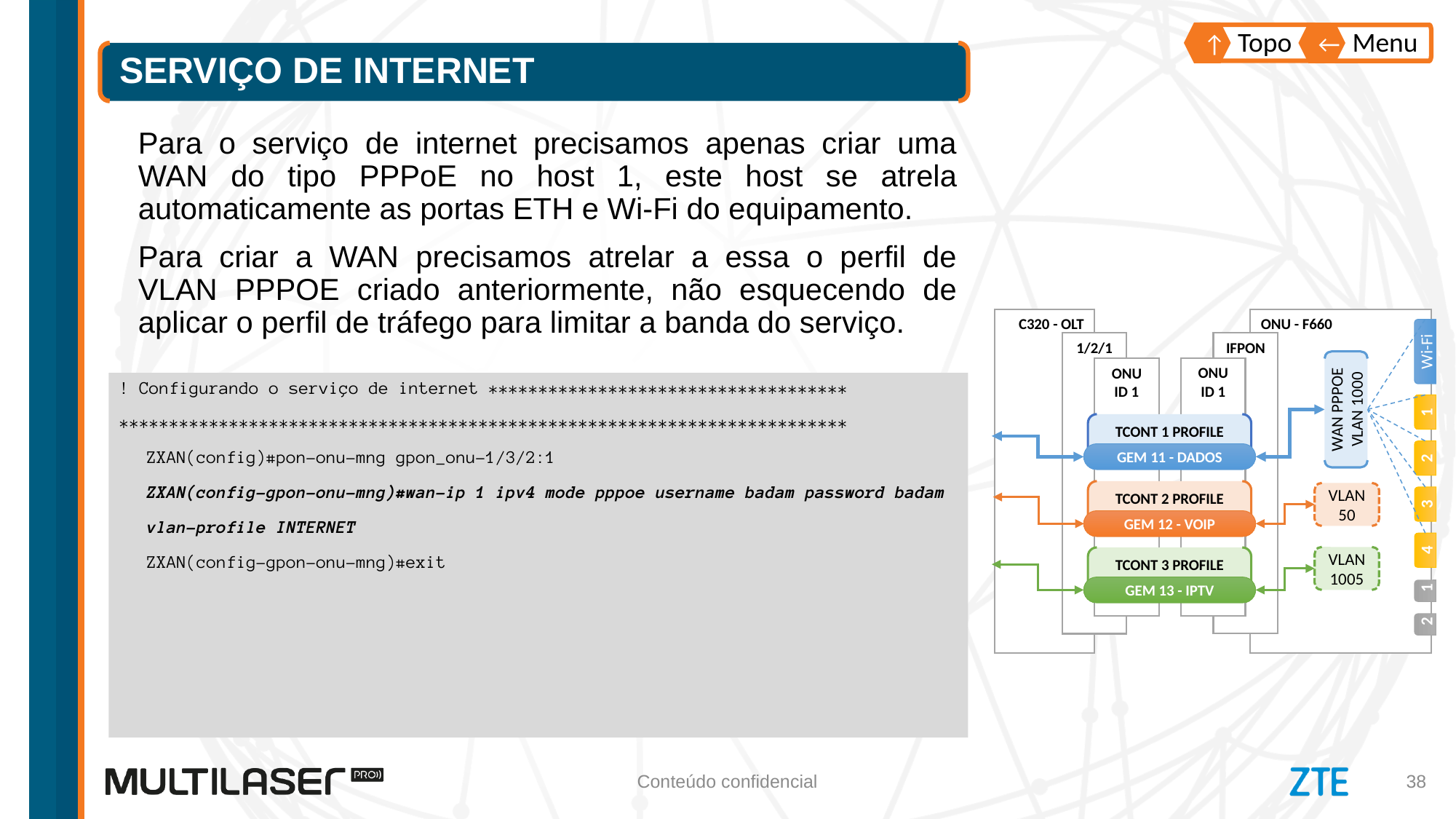

Topo
↑
Menu
←
# Serviço de internet
Para o serviço de internet precisamos apenas criar uma WAN do tipo PPPoE no host 1, este host se atrela automaticamente as portas ETH e Wi-Fi do equipamento.
Para criar a WAN precisamos atrelar a essa o perfil de VLAN PPPOE criado anteriormente, não esquecendo de aplicar o perfil de tráfego para limitar a banda do serviço.
ONU - F660
IFPON
ONU
ID 1
C320 - OLT
1/2/1
ONU
ID 1
Wi-Fi
! Configurando o serviço de internet ************************************
*************************************************************************
ZXAN(config)#pon-onu-mng gpon_onu-1/3/2:1
ZXAN(config-gpon-onu-mng)#wan-ip 1 ipv4 mode pppoe username badam password badam
vlan-profile INTERNET
ZXAN(config-gpon-onu-mng)#exit
WAN PPPOE
VLAN 1000
4
3
2
1
TCONT 1 PROFILE DADOS
GEM 11 - DADOS
TCONT 2 PROFILE VOIP
GEM 12 - VOIP
TCONT 3 PROFILE IPTV
GEM 13 - IPTV
VLAN 50
VLAN 1005
2
1
Conteúdo confidencial
38